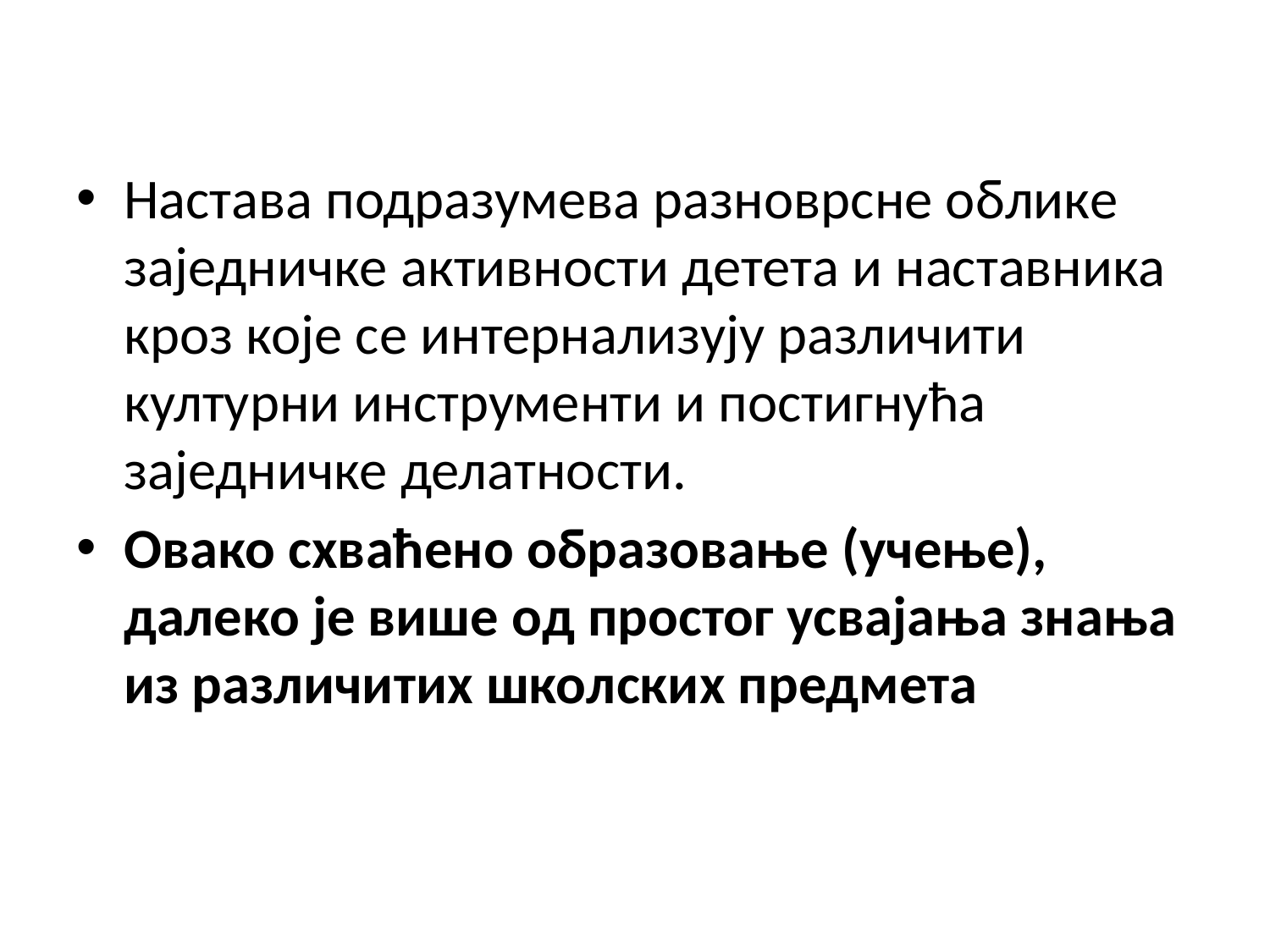

Настава подразумева разноврсне облике заједничке активности детета и наставника кроз које се интернализују различити културни инструменти и постигнућа заједничке делатности.
Овако схваћено образовање (учење), далеко је више од простог усвајања знања из различитих школских предмета